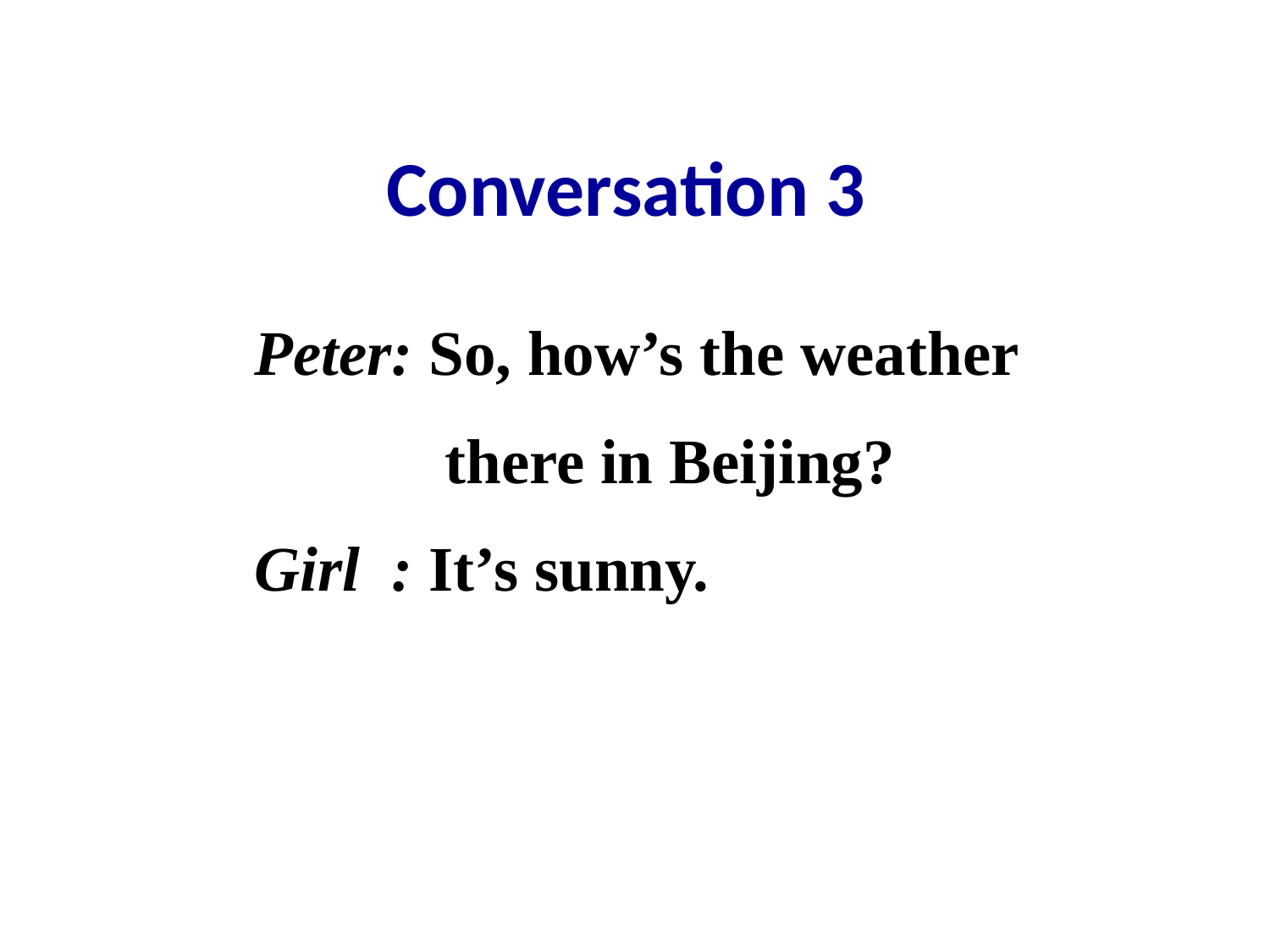

Conversation 3
Peter: So, how’s the weather
            there in Beijing?
Girl  : It’s sunny.
Zx.xk